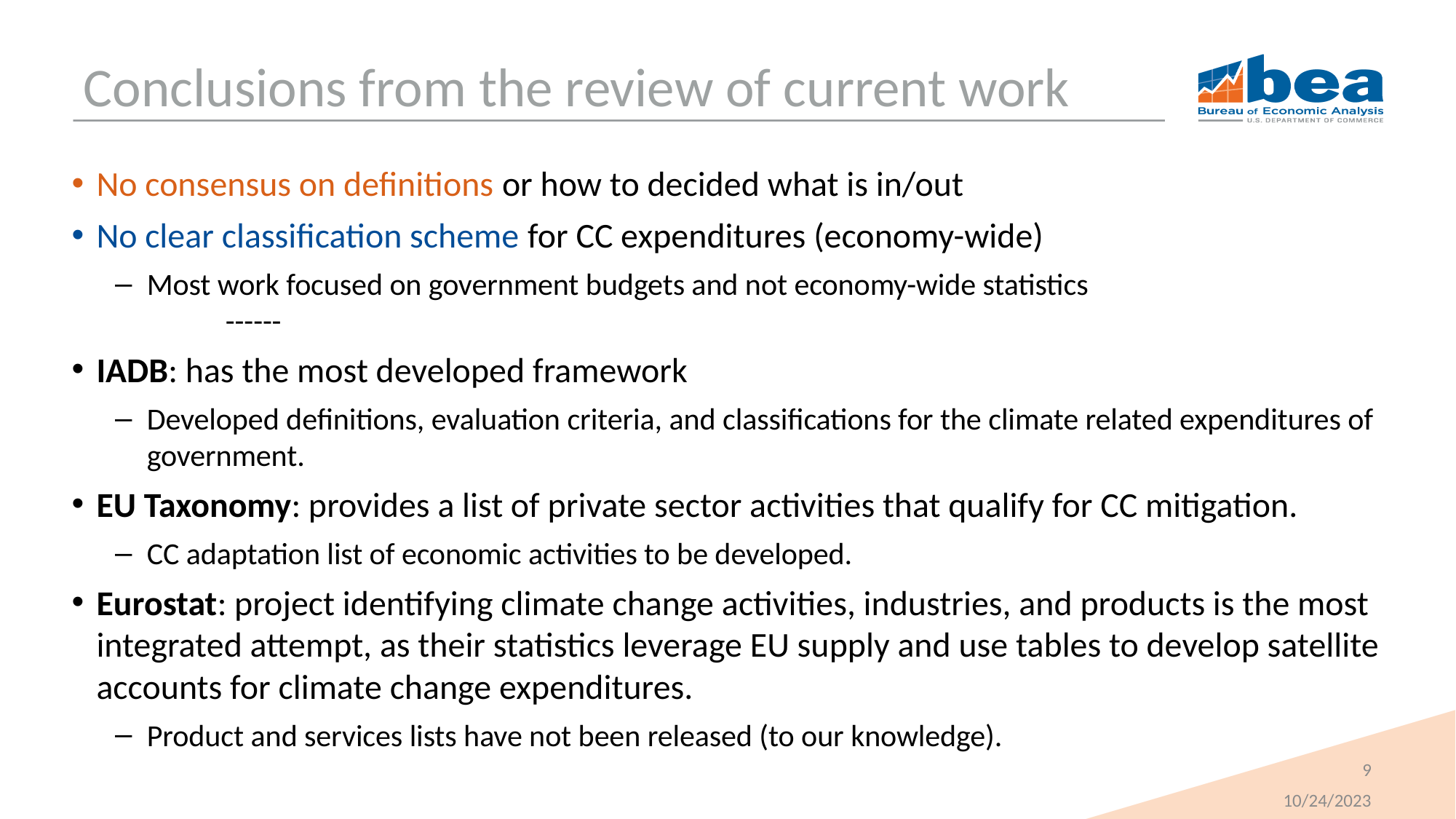

# Conclusions from the review of current work
No consensus on definitions or how to decided what is in/out
No clear classification scheme for CC expenditures (economy-wide)
Most work focused on government budgets and not economy-wide statistics
					------
IADB: has the most developed framework
Developed definitions, evaluation criteria, and classifications for the climate related expenditures of government.
EU Taxonomy: provides a list of private sector activities that qualify for CC mitigation.
CC adaptation list of economic activities to be developed.
Eurostat: project identifying climate change activities, industries, and products is the most integrated attempt, as their statistics leverage EU supply and use tables to develop satellite accounts for climate change expenditures.
Product and services lists have not been released (to our knowledge).
9
10/24/2023